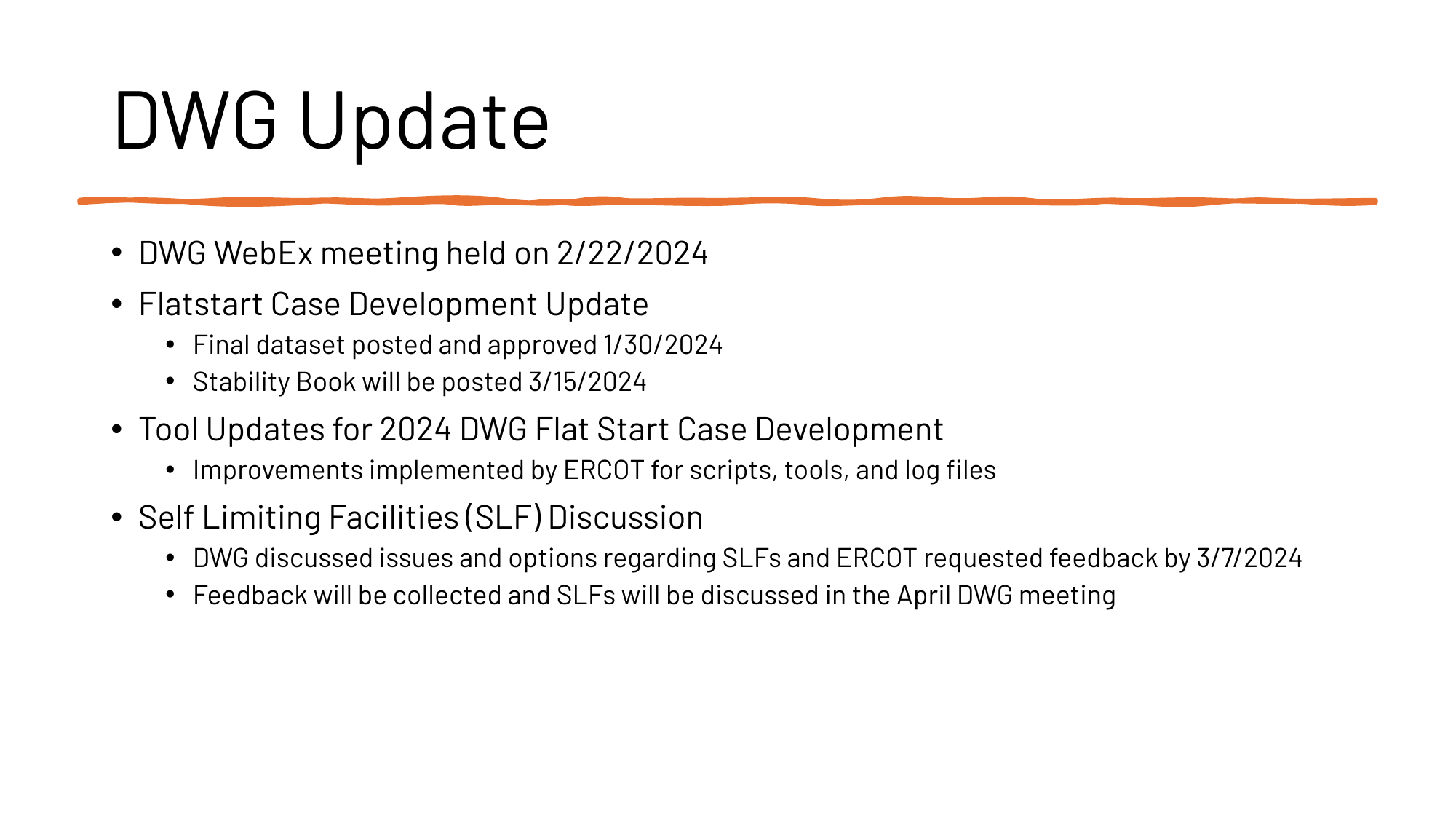

# DWG Update

DWG WebEx meeting held on 2/22/2024
Flatstart Case Development Update
Final dataset posted and approved 1/30/2024
Stability Book will be posted 3/15/2024
Tool Updates for 2024 DWG Flat Start Case Development
Improvements implemented by ERCOT for scripts, tools, and log files
Self Limiting Facilities (SLF) Discussion
DWG discussed issues and options regarding SLFs and ERCOT requested feedback by 3/7/2024
Feedback will be collected and SLFs will be discussed in the April DWG meeting